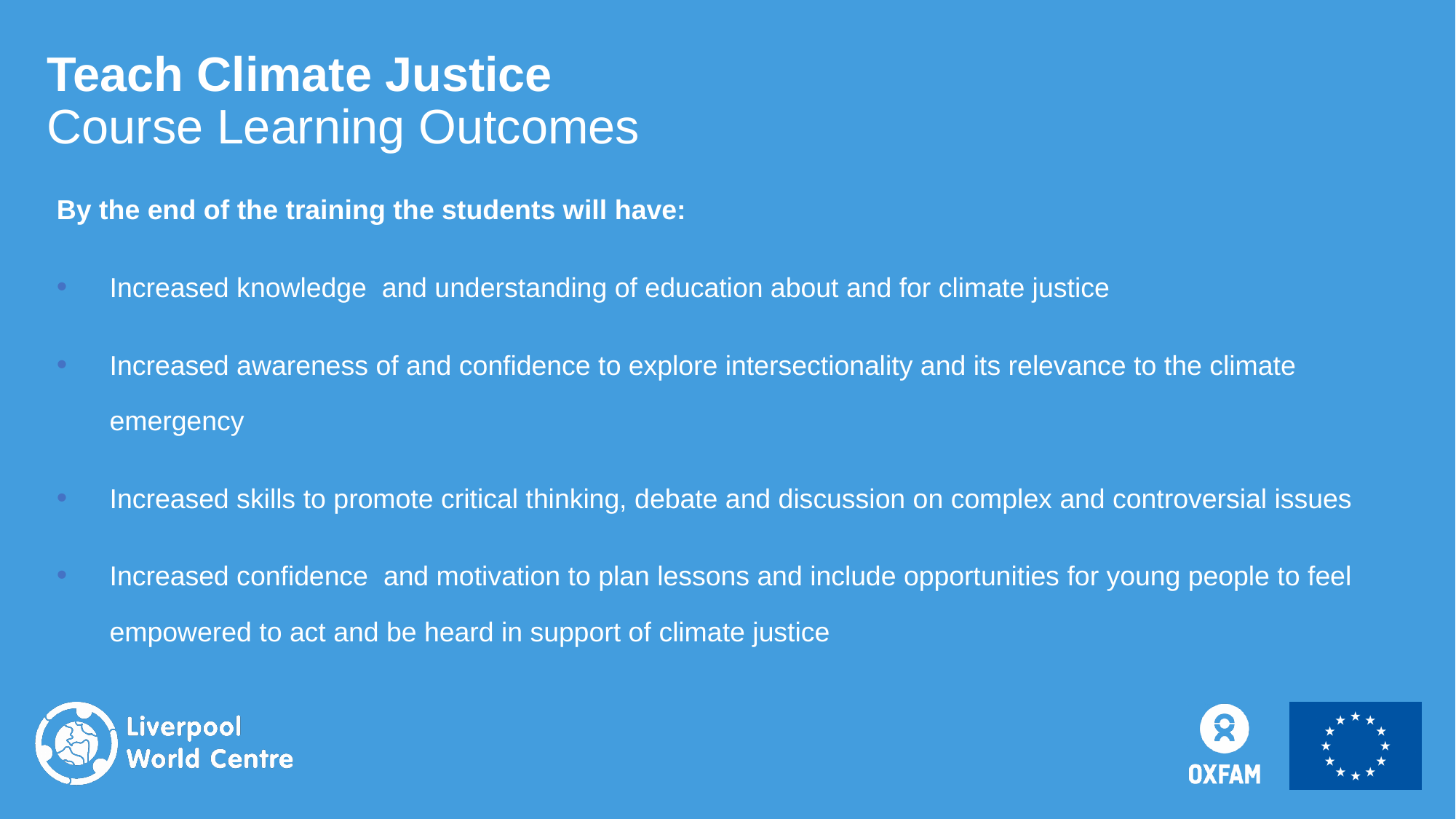

Teach Climate Justice
Course Learning Outcomes
By the end of the training the students will have:
Increased knowledge  and understanding of education about and for climate justice
Increased awareness of and confidence to explore intersectionality and its relevance to the climate emergency
Increased skills to promote critical thinking, debate and discussion on complex and controversial issues
Increased confidence  and motivation to plan lessons and include opportunities for young people to feel empowered to act and be heard in support of climate justice